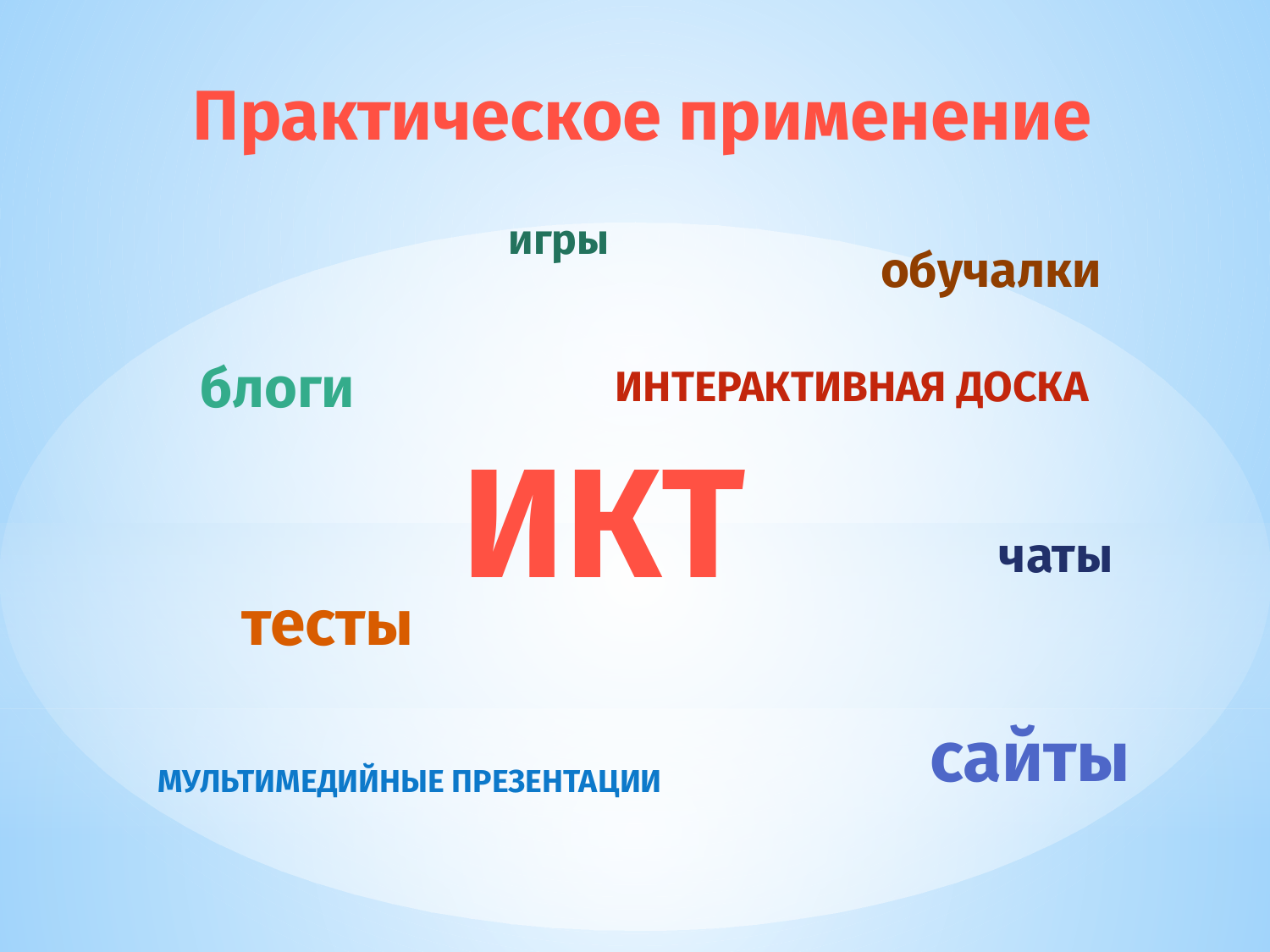

Практическое применение
игры
обучалки
блоги
ИНТЕРАКТИВНАЯ ДОСКА
ИКТ
чаты
тесты
сайты
МУЛЬТИМЕДИЙНЫЕ ПРЕЗЕНТАЦИИ